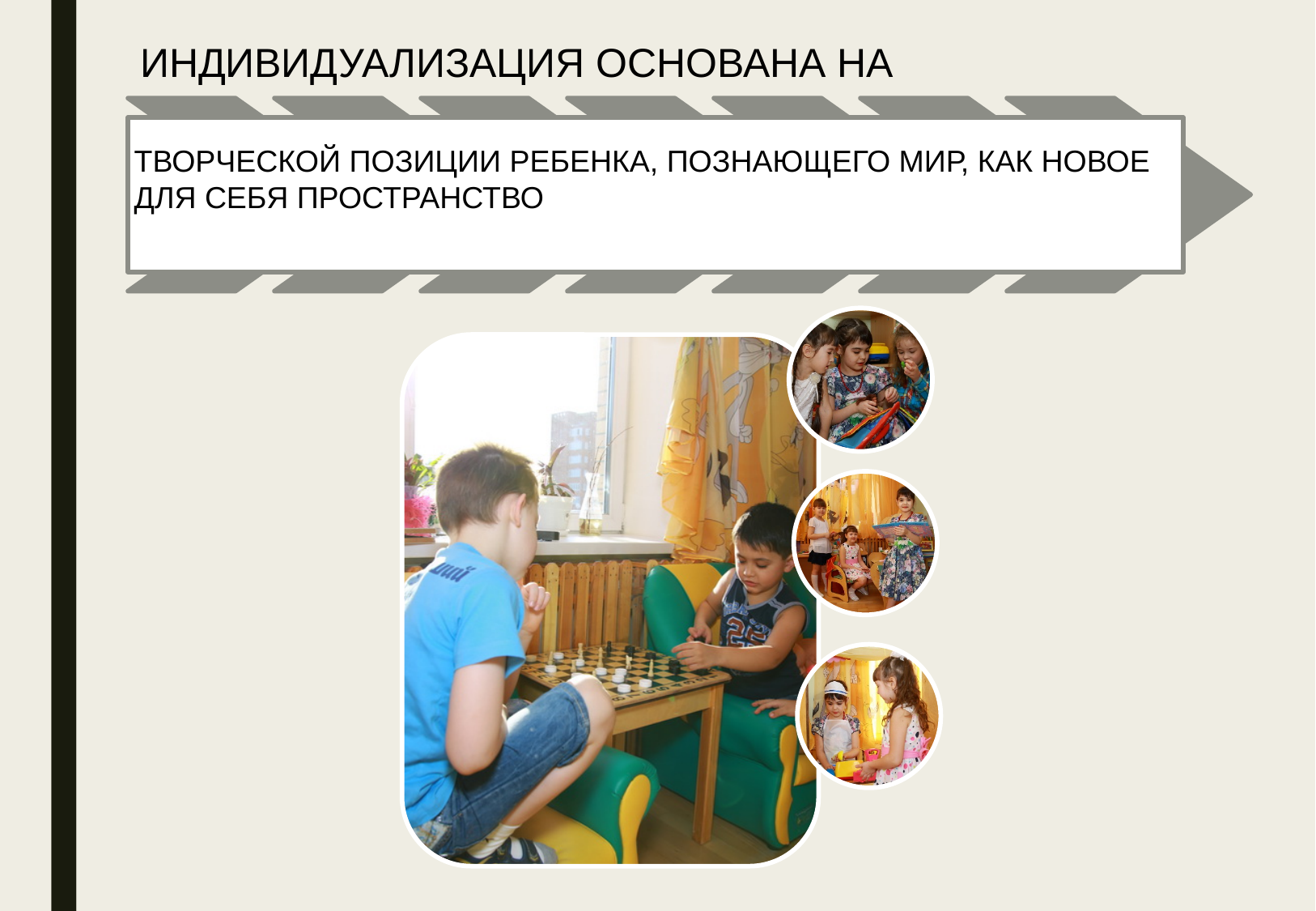

ИНДИВИДУАЛИЗАЦИЯ ОСНОВАНА НА
ТВОРЧЕСКОЙ ПОЗИЦИИ РЕБЕНКА, ПОЗНАЮЩЕГО МИР, КАК НОВОЕ ДЛЯ СЕБЯ ПРОСТРАНСТВО